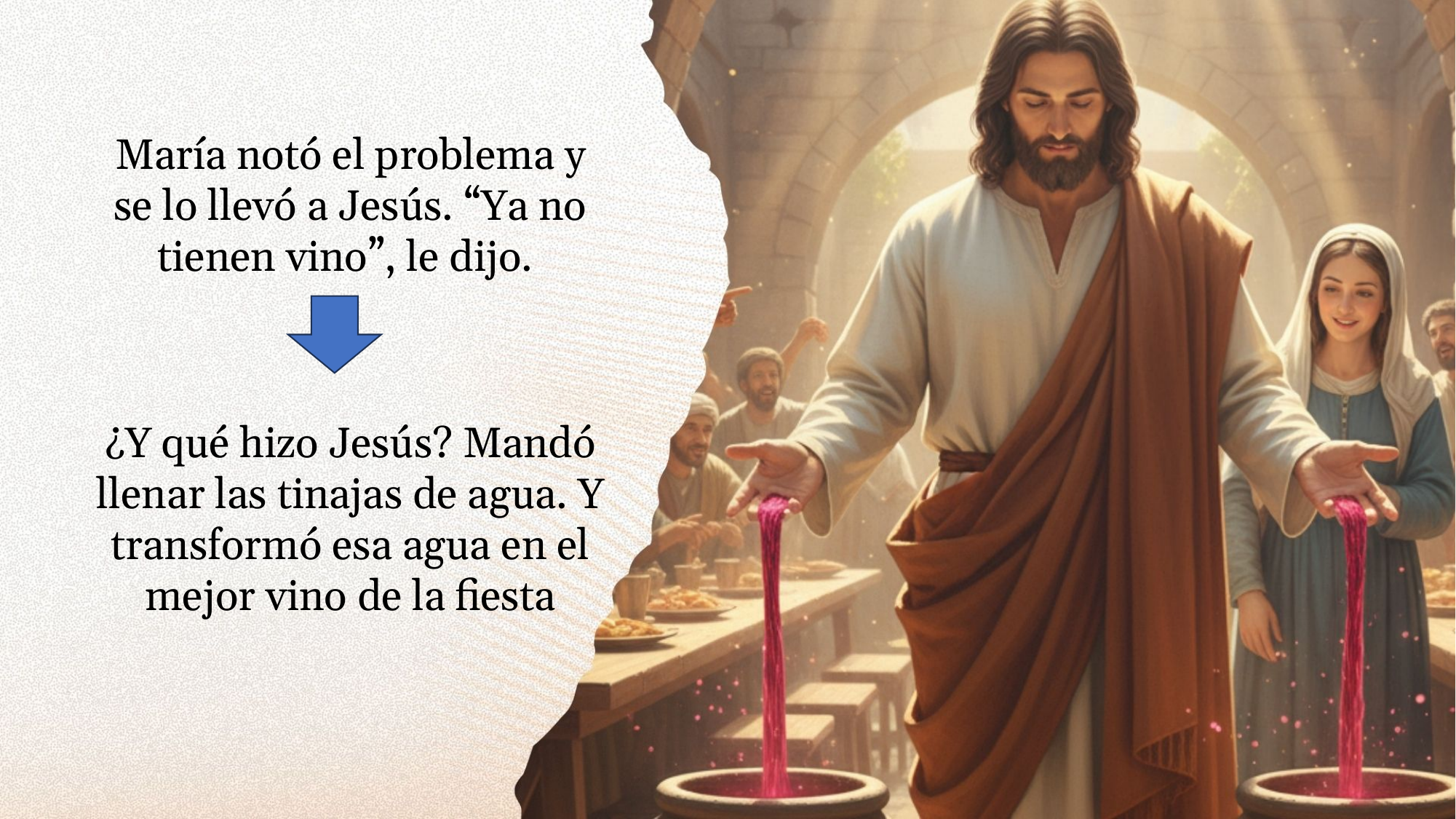

María notó el problema y se lo llevó a Jesús. “Ya no tienen vino”, le dijo.

¿Y qué hizo Jesús? Mandó llenar las tinajas de agua. Y transformó esa agua en el mejor vino de la fiesta